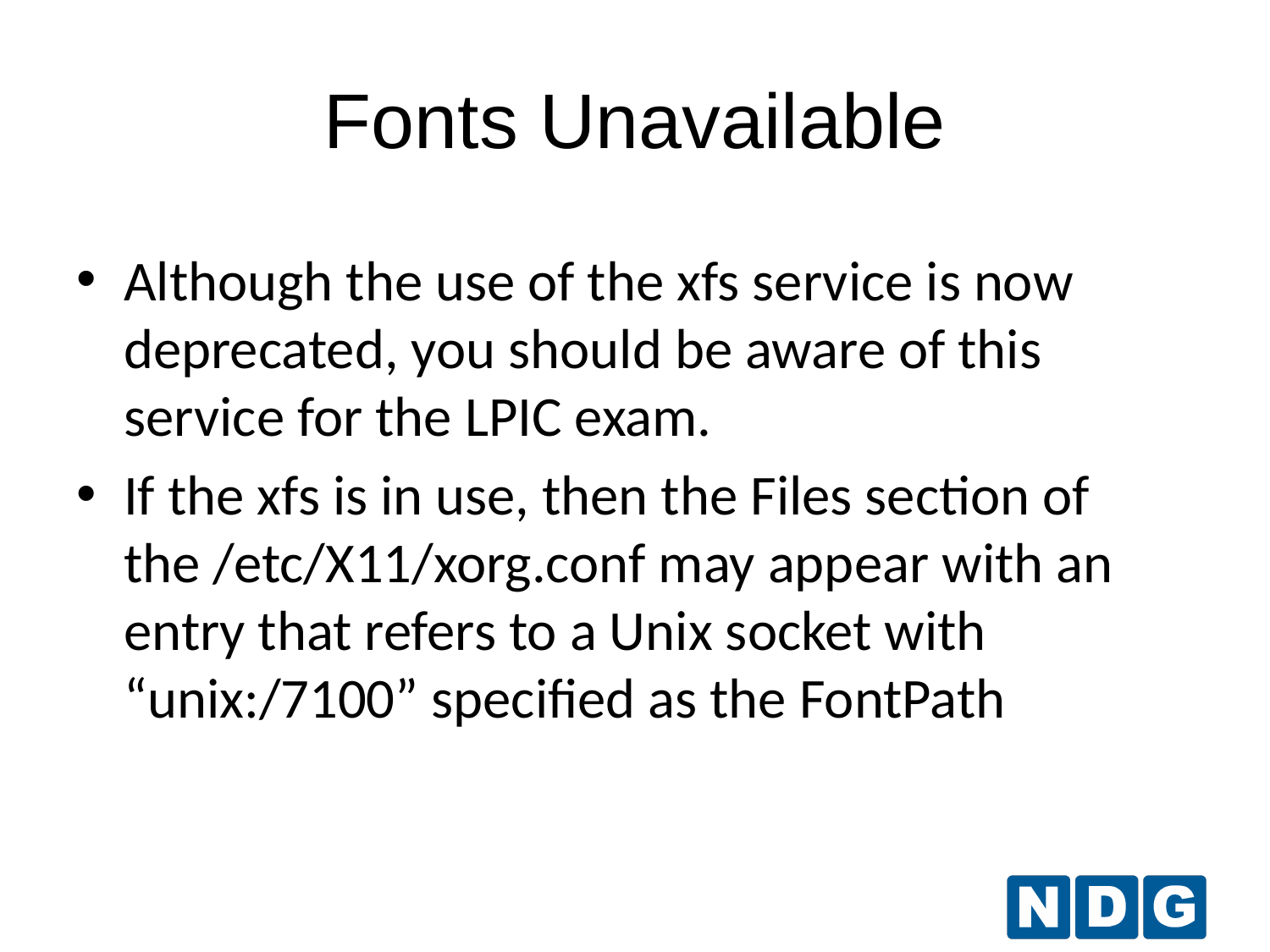

# Fonts Unavailable
Although the use of the xfs service is now deprecated, you should be aware of this service for the LPIC exam.
If the xfs is in use, then the Files section of the /etc/X11/xorg.conf may appear with an entry that refers to a Unix socket with “unix:/7100” specified as the FontPath